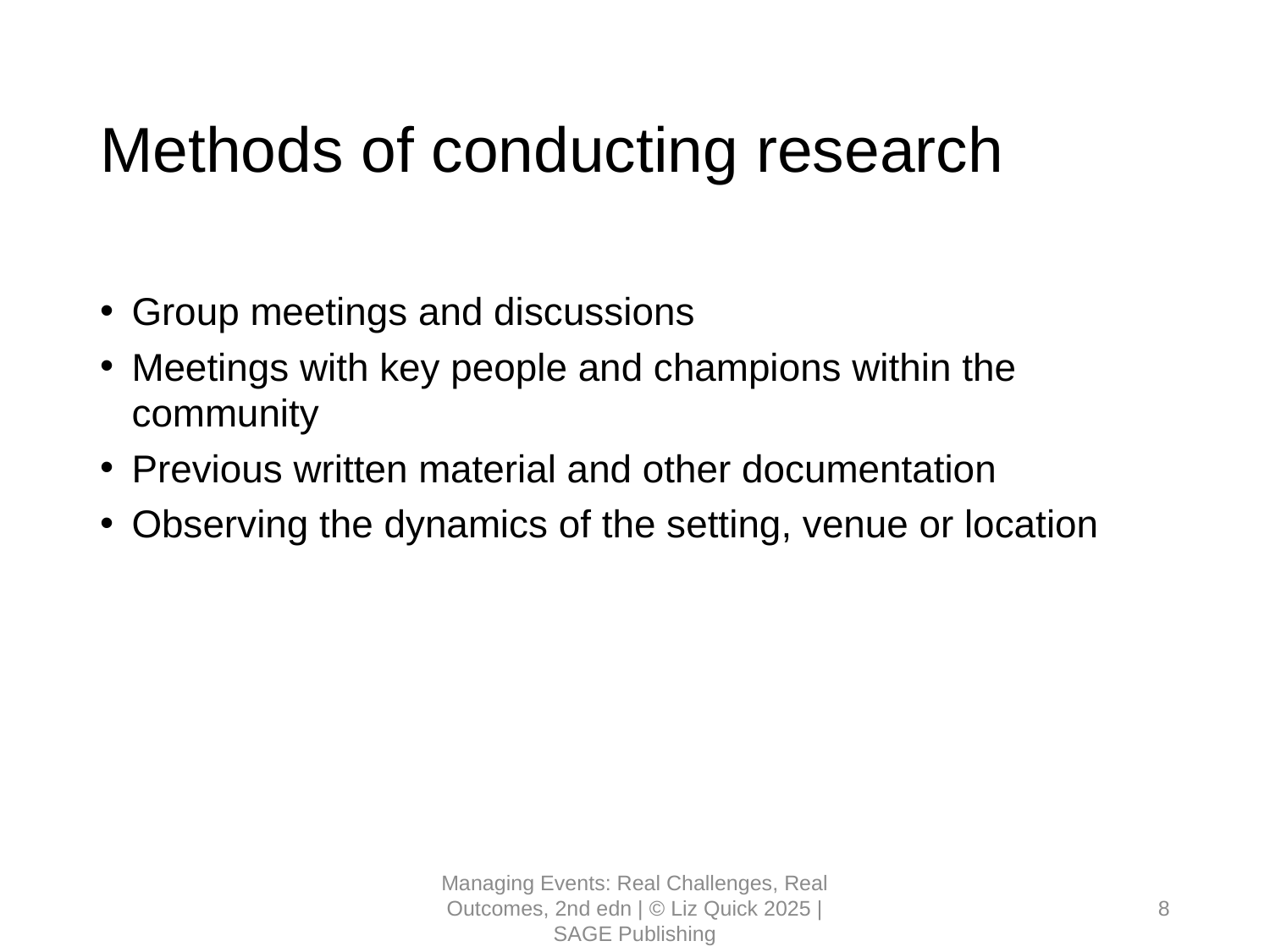

# Methods of conducting research
Group meetings and discussions
Meetings with key people and champions within the community
Previous written material and other documentation
Observing the dynamics of the setting, venue or location
Managing Events: Real Challenges, Real Outcomes, 2nd edn | © Liz Quick 2025 | SAGE Publishing
8